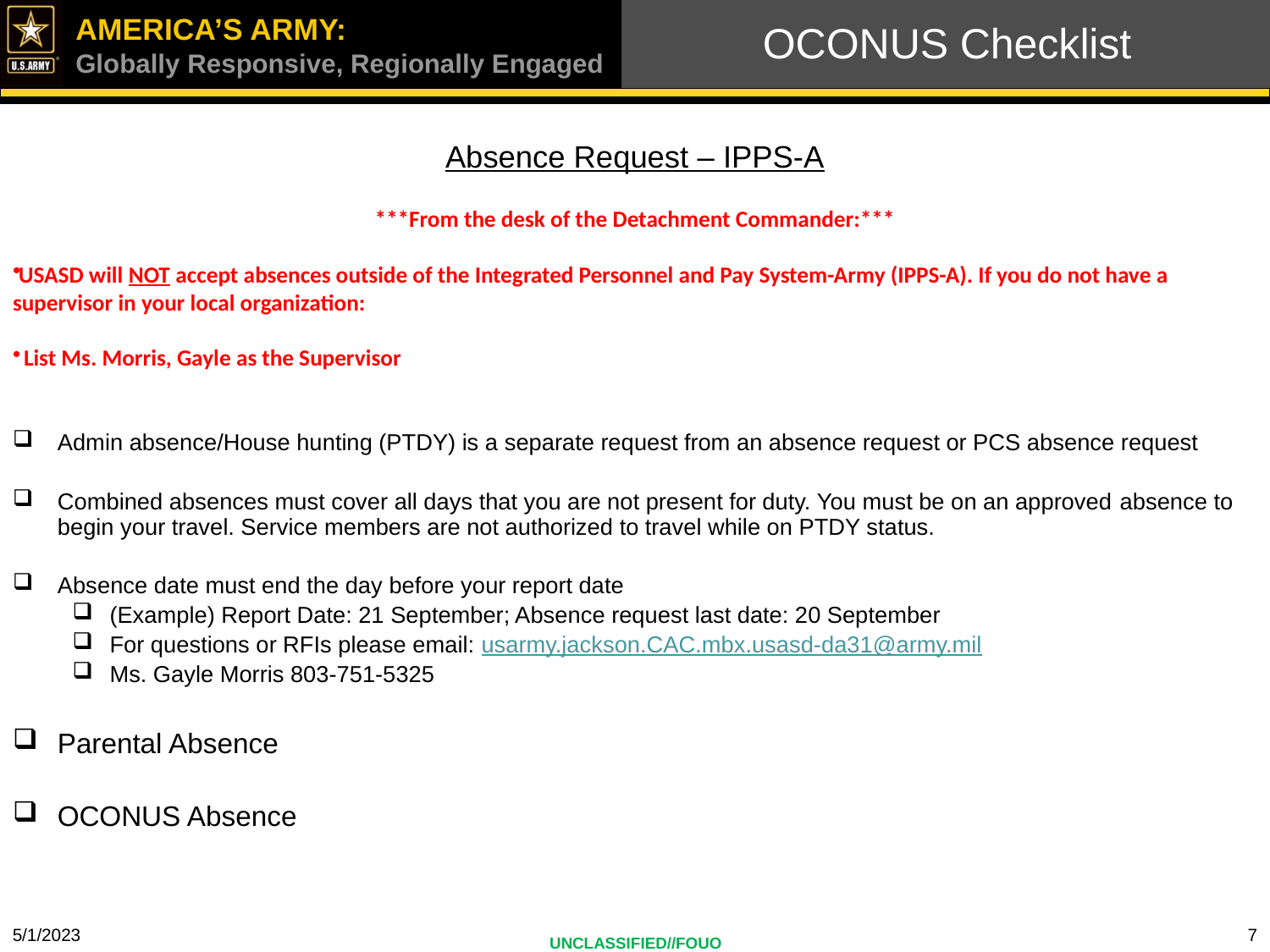

# OCONUS Checklist .
Absence Request – IPPS-A

***From the desk of the Detachment Commander:***

USASD will NOT accept absences outside of the Integrated Personnel and Pay System-Army (IPPS-A). If you do not have a supervisor in your local organization:

 List Ms. Morris, Gayle as the Supervisor

Admin absence/House hunting (PTDY) is a separate request from an absence request or PCS absence request

Combined absences must cover all days that you are not present for duty. You must be on an approved absence to begin your travel. Service members are not authorized to travel while on PTDY status.

Absence date must end the day before your report date
(Example) Report Date: 21 September; Absence request last date: 20 September
For questions or RFIs please email: usarmy.jackson.CAC.mbx.usasd-da31@army.mil
Ms. Gayle Morris 803-751-5325

Parental Absence

OCONUS Absence

5/1/2023
7